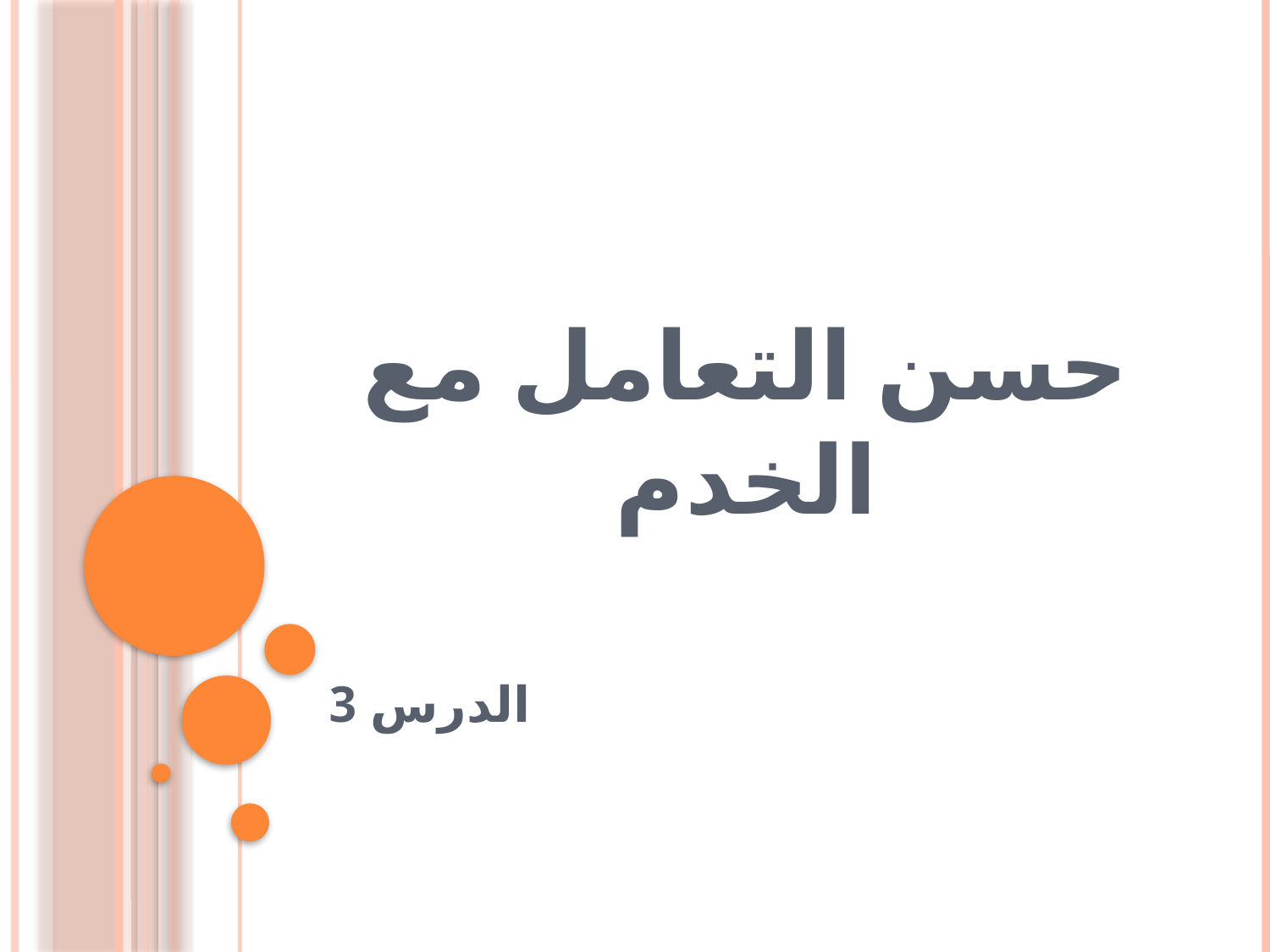

# حسن التعامل مع الخدم
الدرس 3